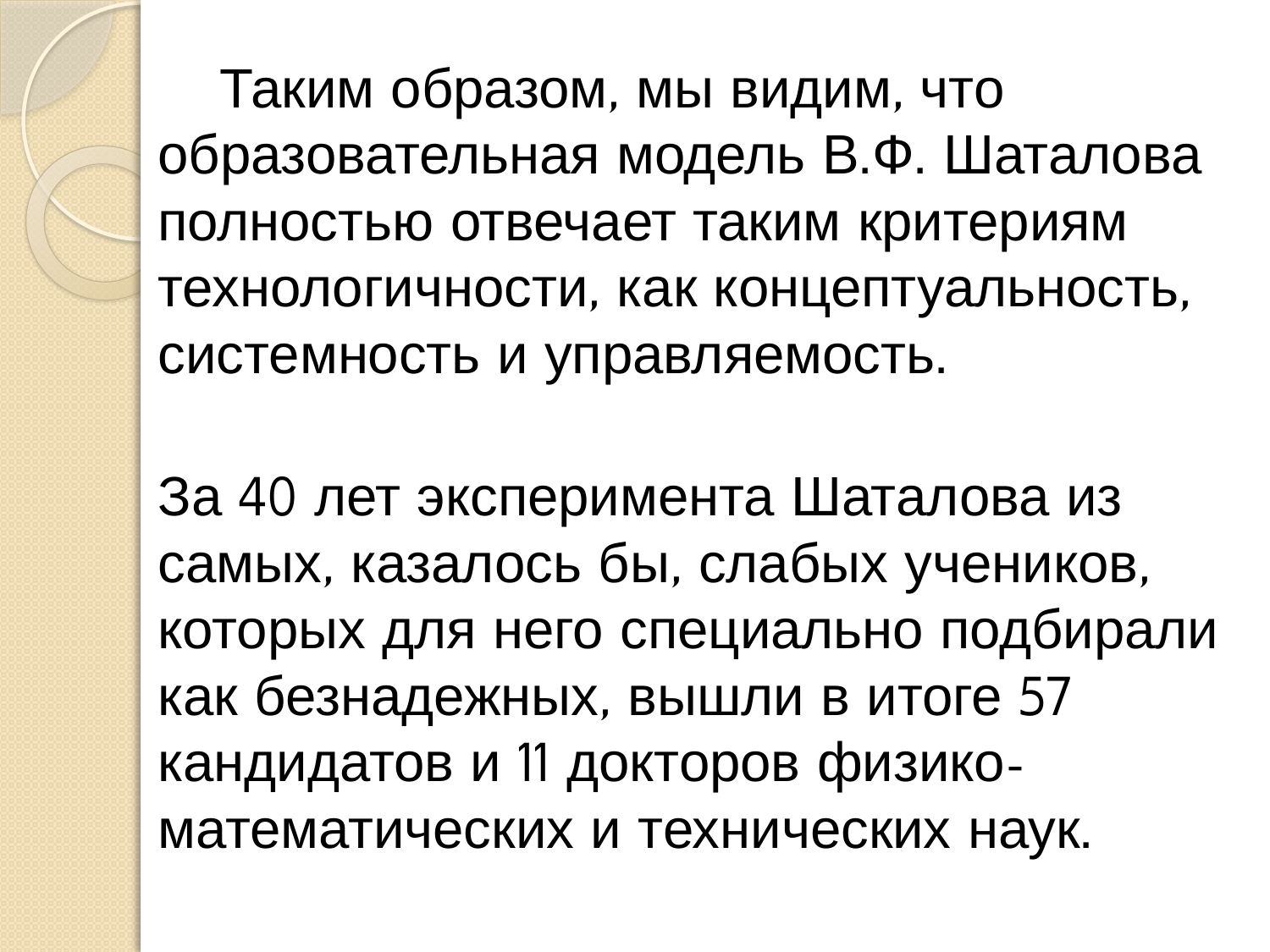

Таким образом, мы видим, что образовательная модель В.Ф. Шаталова полностью отвечает таким критериям технологичности, как концептуальность, системность и управляемость.
За 40 лет эксперимента Шаталова из самых, казалось бы, слабых учеников, которых для него специально подбирали как безнадежных, вышли в итоге 57 кандидатов и 11 докторов физико-математических и технических наук.